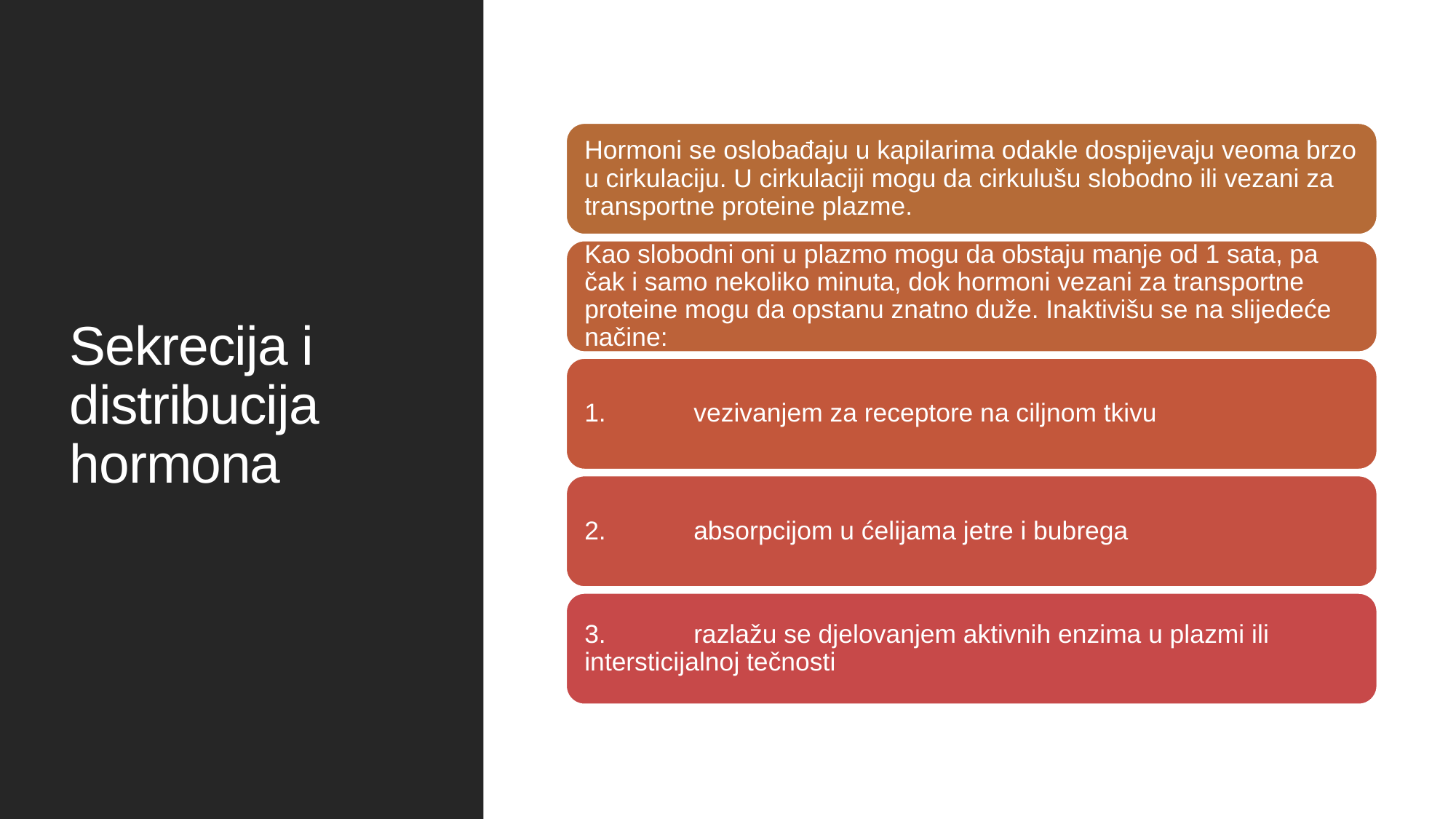

# Sekrecija i distribucija hormona
Hormoni se oslobađaju u kapilarima odakle dospijevaju veoma brzo u cirkulaciju. U cirkulaciji mogu da cirkulušu slobodno ili vezani za transportne proteine plazme.
Kao slobodni oni u plazmo mogu da obstaju manje od 1 sata, pa čak i samo nekoliko minuta, dok hormoni vezani za transportne proteine mogu da opstanu znatno duže. Inaktivišu se na slijedeće načine:
1.	vezivanjem za receptore na ciljnom tkivu
2.	absorpcijom u ćelijama jetre i bubrega
3. 	razlažu se djelovanjem aktivnih enzima u plazmi ili intersticijalnoj tečnosti